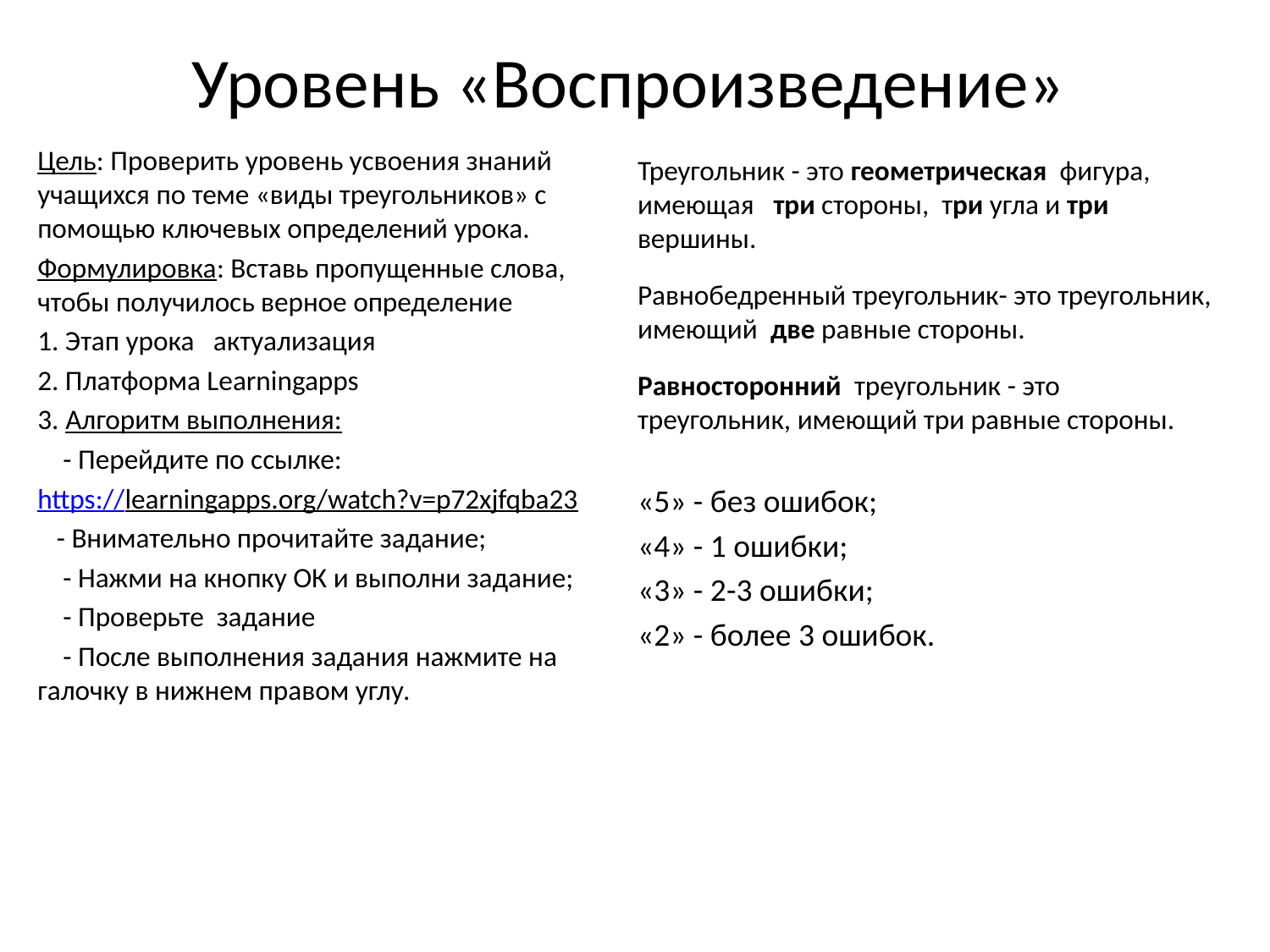

# Уровень «Воспроизведение»
Цель: Проверить уровень усвоения знаний учащихся по теме «виды треугольников» с помощью ключевых определений урока.
Формулировка: Вставь пропущенные слова, чтобы получилось верное определение
1. Этап урока   актуализация
2. Платформа Learningapps
3. Алгоритм выполнения:
    - Перейдите по ссылке:
https://learningapps.org/watch?v=p72xjfqba23
   - Внимательно прочитайте задание;
    - Нажми на кнопку ОК и выполни задание;
    - Проверьте  задание
    - После выполнения задания нажмите на галочку в нижнем правом углу.

Треугольник - это геометрическая  фигура, имеющая   три стороны,  три угла и три вершины.
Равнобедренный треугольник- это треугольник, имеющий  две равные стороны.
Равносторонний  треугольник - это треугольник, имеющий три равные стороны.

«5» - без ошибок;
«4» - 1 ошибки;
«3» - 2-3 ошибки;
«2» - более 3 ошибок.